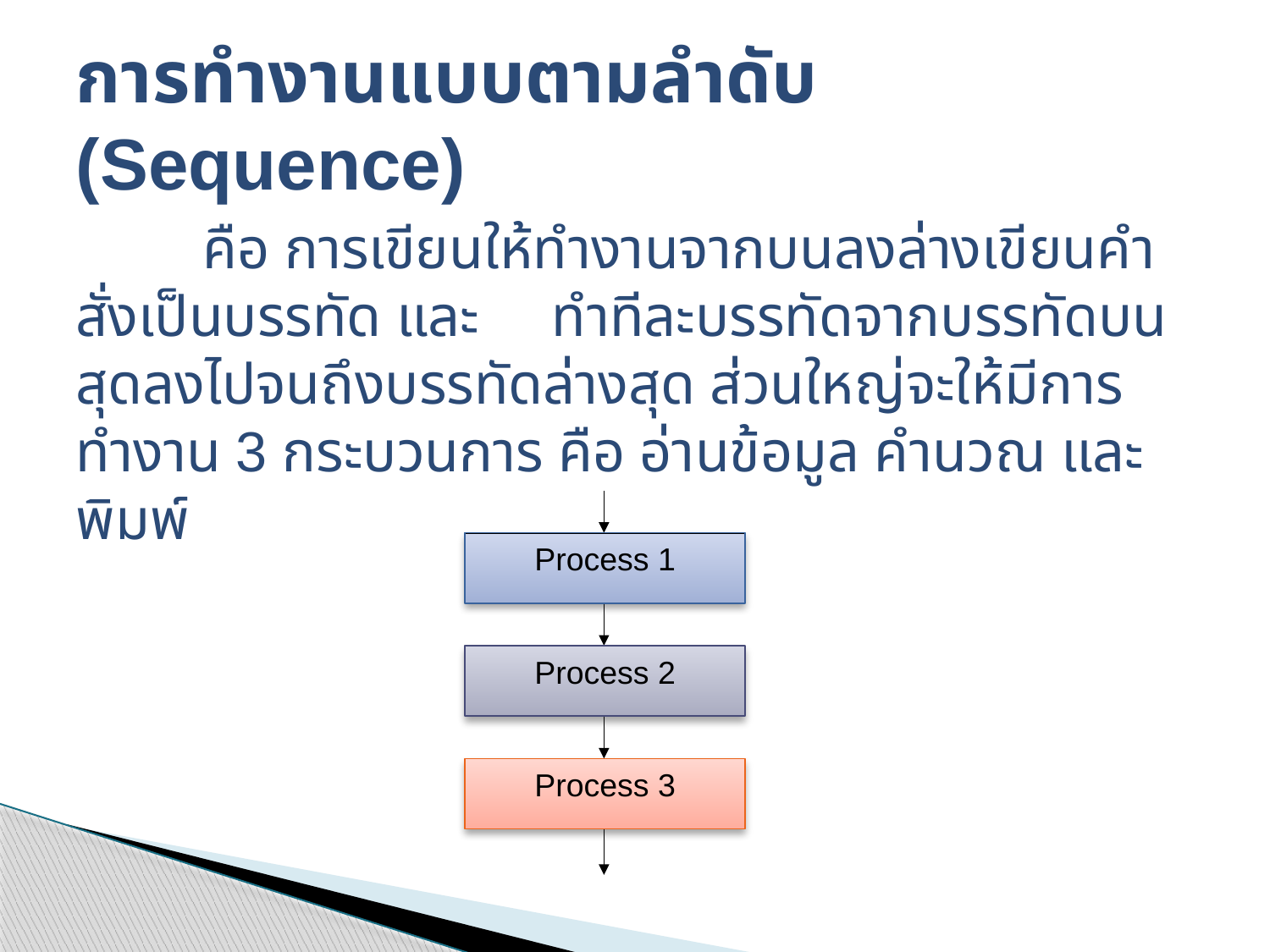

# การทำงานแบบตามลำดับ (Sequence)
	คือ การเขียนให้ทำงานจากบนลงล่างเขียนคำสั่งเป็นบรรทัด และ     ทำทีละบรรทัดจากบรรทัดบนสุดลงไปจนถึงบรรทัดล่างสุด ส่วนใหญ่จะให้มีการทำงาน 3 กระบวนการ คือ อ่านข้อมูล คำนวณ และพิมพ์
Process 1
Process 2
Process 3